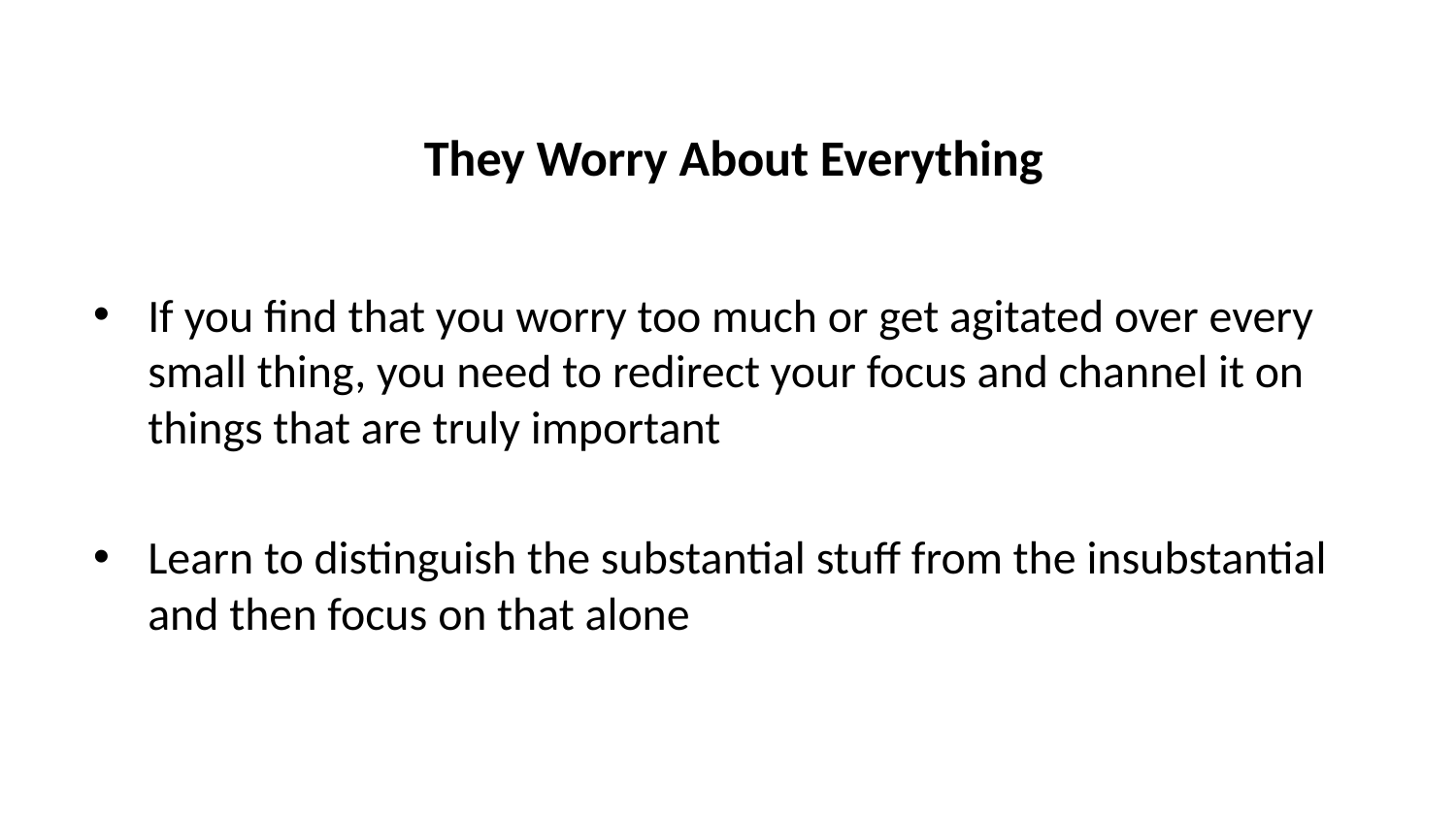

# They Worry About Everything
If you find that you worry too much or get agitated over every small thing, you need to redirect your focus and channel it on things that are truly important

Learn to distinguish the substantial stuff from the insubstantial and then focus on that alone